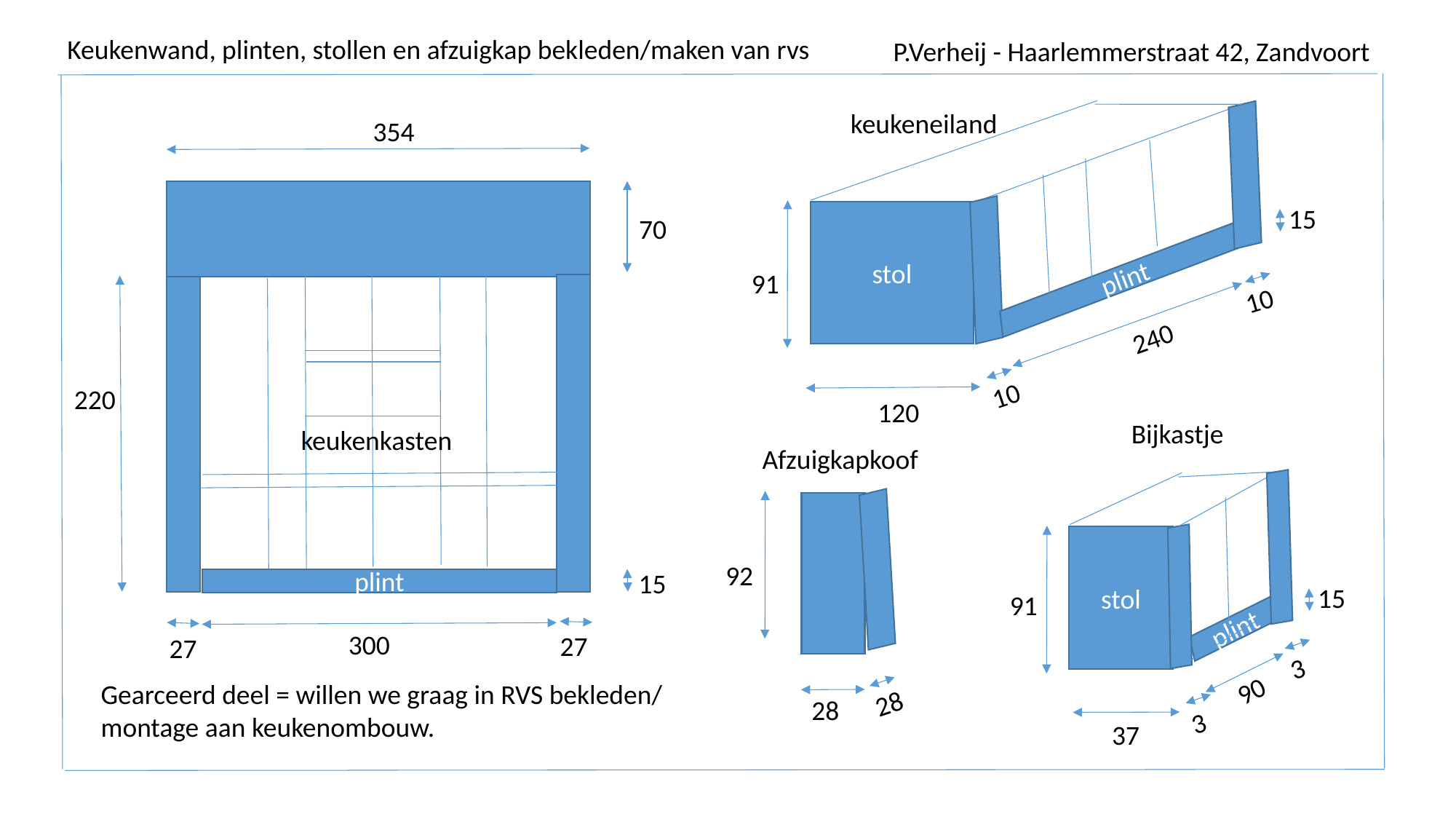

Keukenwand, plinten, stollen en afzuigkap bekleden/maken van rvs
P.Verheij - Haarlemmerstraat 42, Zandvoort
keukeneiland

354

15

stol
70
91
plint

10
240
10
220
120
Bijkastje
keukenkasten
Afzuigkapkoof

stol

92
15
plint
15
91
plint
300
27
27
3
90
Gearceerd deel = willen we graag in RVS bekleden/
montage aan keukenombouw.
28
28
3
37